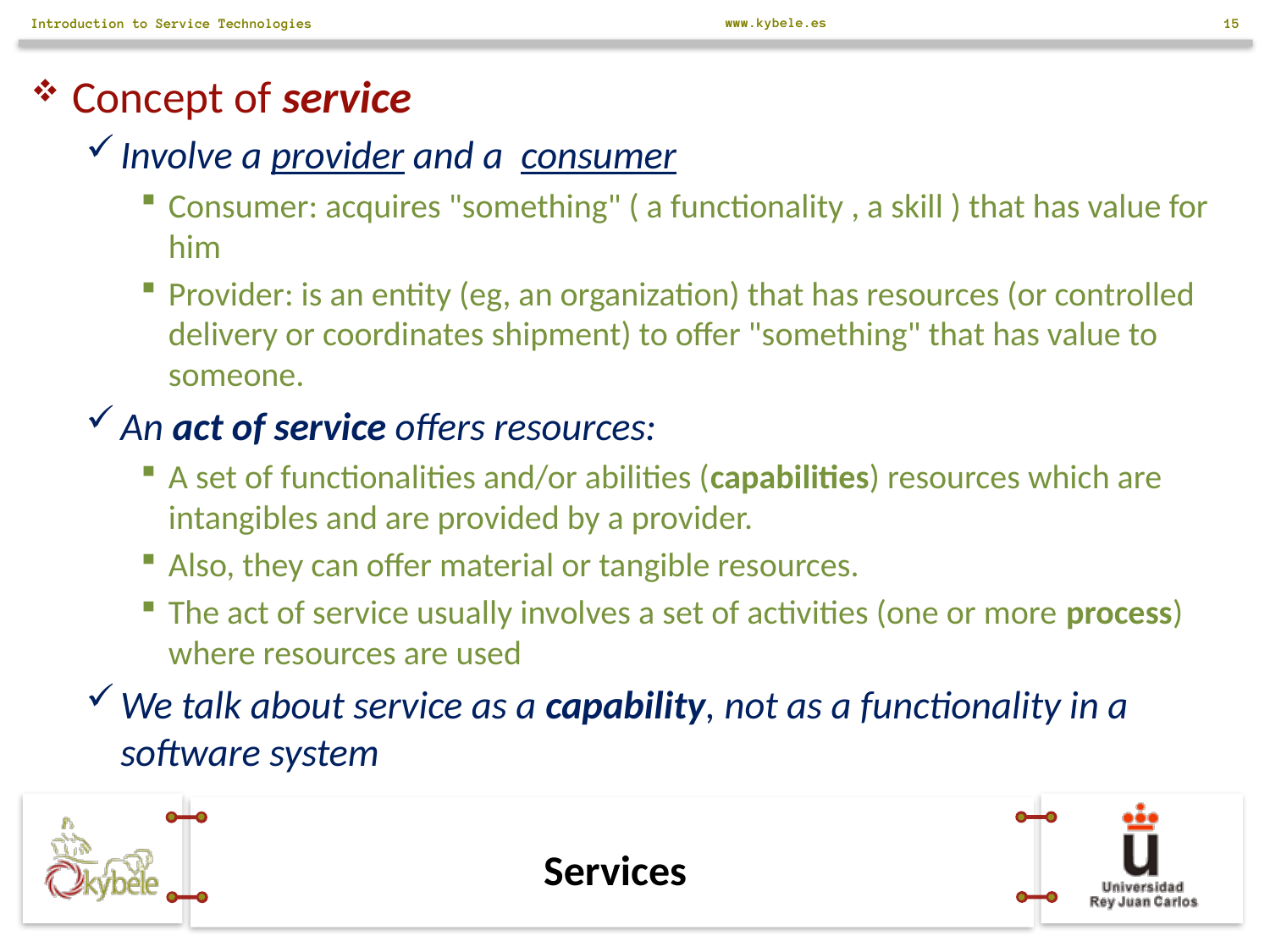

Introduction to Service Technologies
15
Concept of service
Involve a provider and a  consumer
Consumer: acquires "something" ( a functionality , a skill ) that has value for him
Provider: is an entity (eg, an organization) that has resources (or controlled delivery or coordinates shipment) to offer "something" that has value to someone.
An act of service offers resources:
A set of functionalities and/or abilities (capabilities) resources which are intangibles and are provided by a provider.
Also, they can offer material or tangible resources.
The act of service usually involves a set of activities (one or more process) where resources are used
We talk about service as a capability, not as a functionality in a software system
# Services